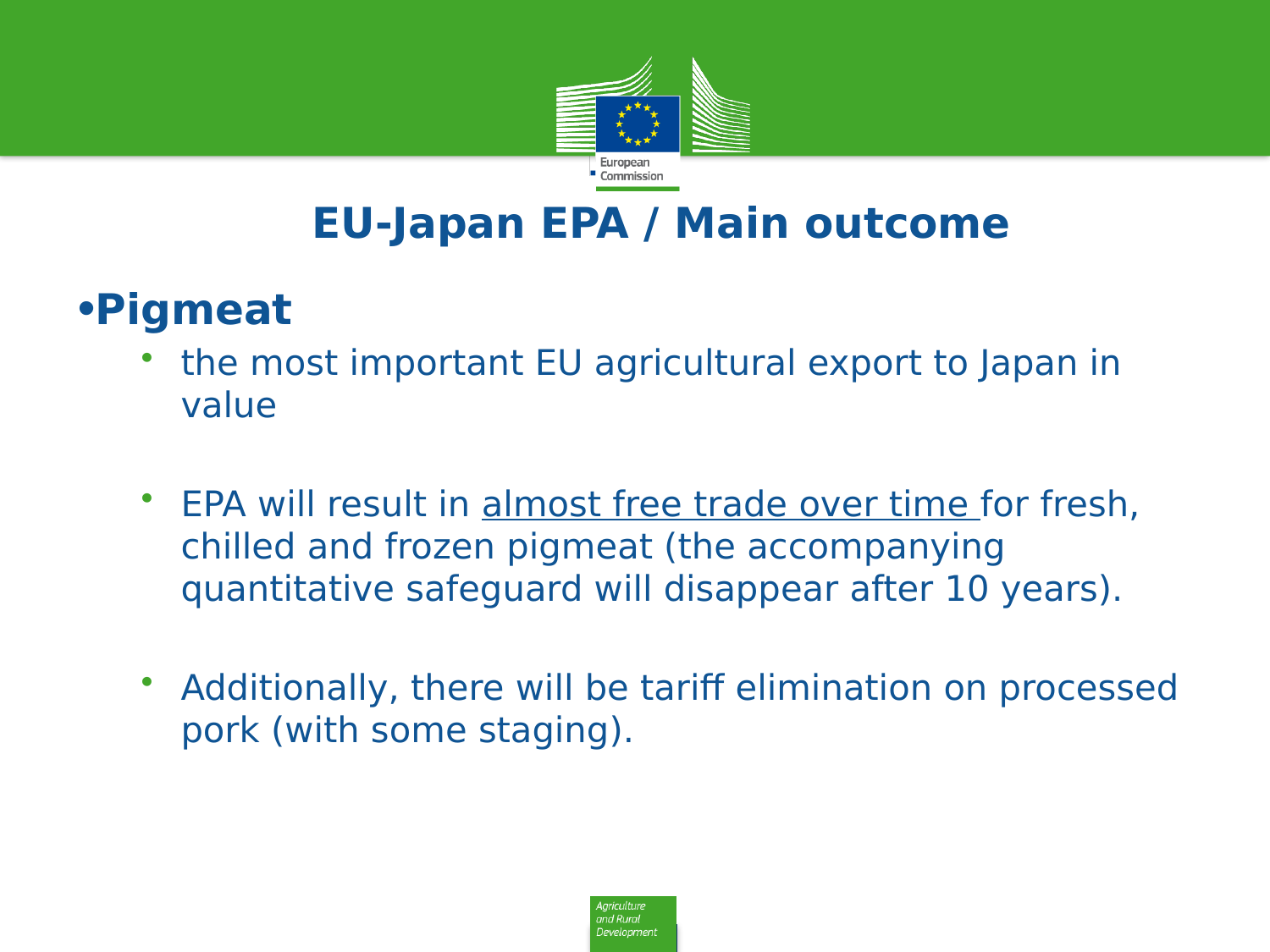

# EU-Japan EPA / Main outcome
Pigmeat
the most important EU agricultural export to Japan in value

EPA will result in almost free trade over time for fresh, chilled and frozen pigmeat (the accompanying quantitative safeguard will disappear after 10 years).

Additionally, there will be tariff elimination on processed pork (with some staging).